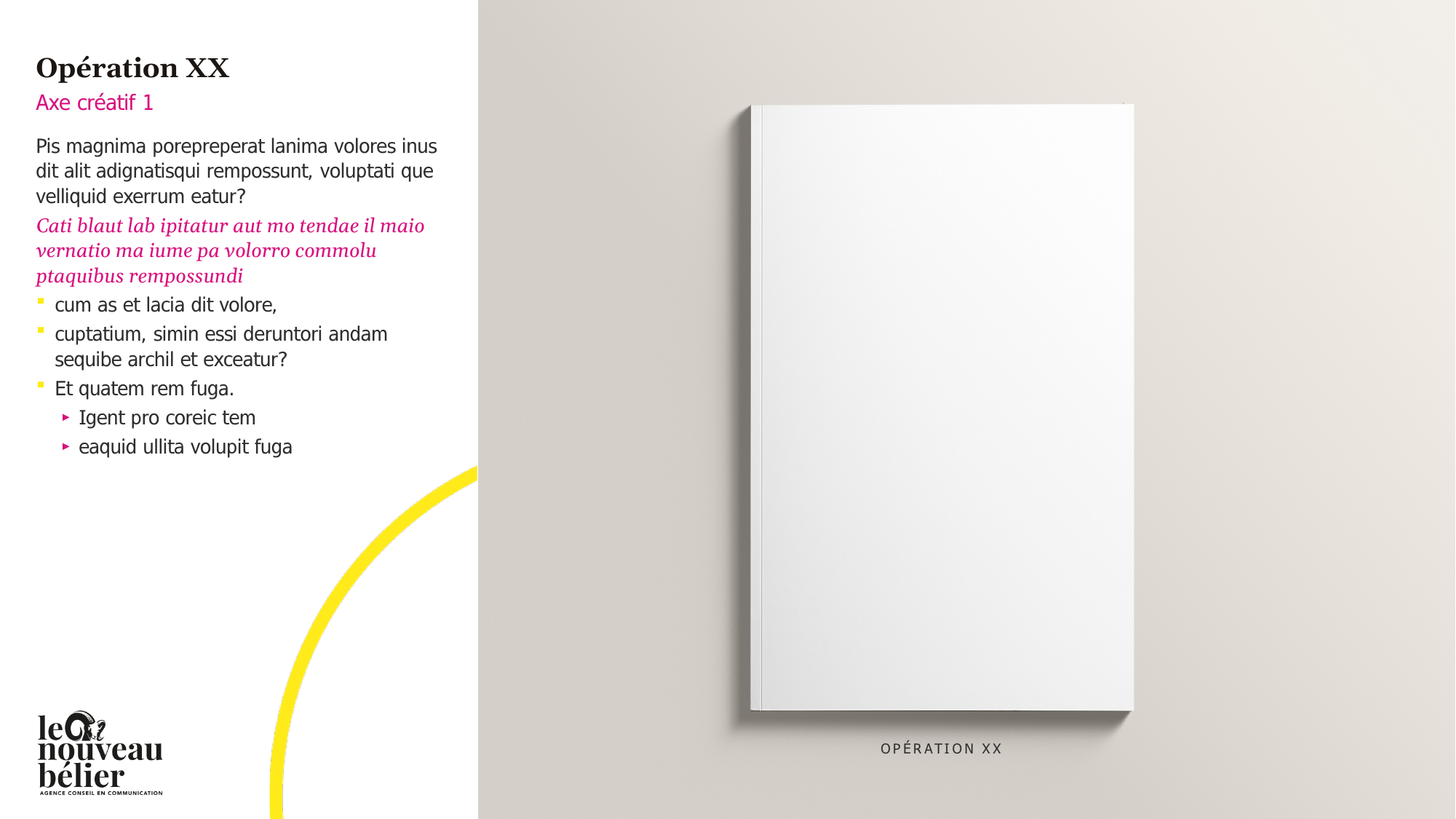

Opération XX
Axe créatif 1

Pis magnima porepreperat lanima volores inus dit alit adignatisqui rempossunt, voluptati que velliquid exerrum eatur?
Cati blaut lab ipitatur aut mo tendae il maio vernatio ma iume pa volorro commolu ptaquibus rempossundi
cum as et lacia dit volore,
cuptatium, simin essi deruntori andam sequibe archil et exceatur?
Et quatem rem fuga.
Igent pro coreic tem
eaquid ullita volupit fuga
Opération xx